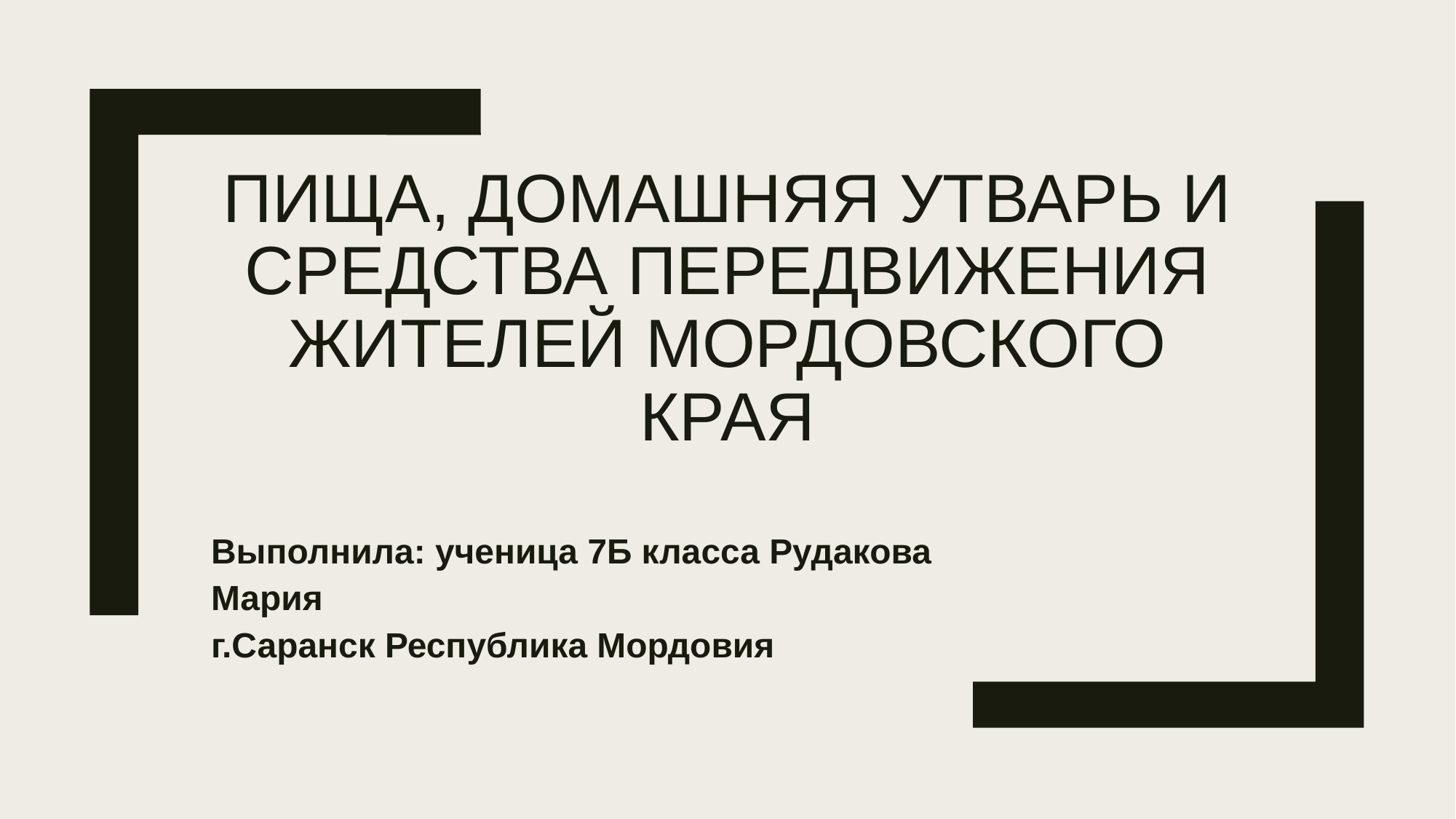

# Пища, домашняя утварь и средства передвижения жителей мордовского края
Выполнила: ученица 7Б класса Рудакова Мария
г.Саранск Республика Мордовия